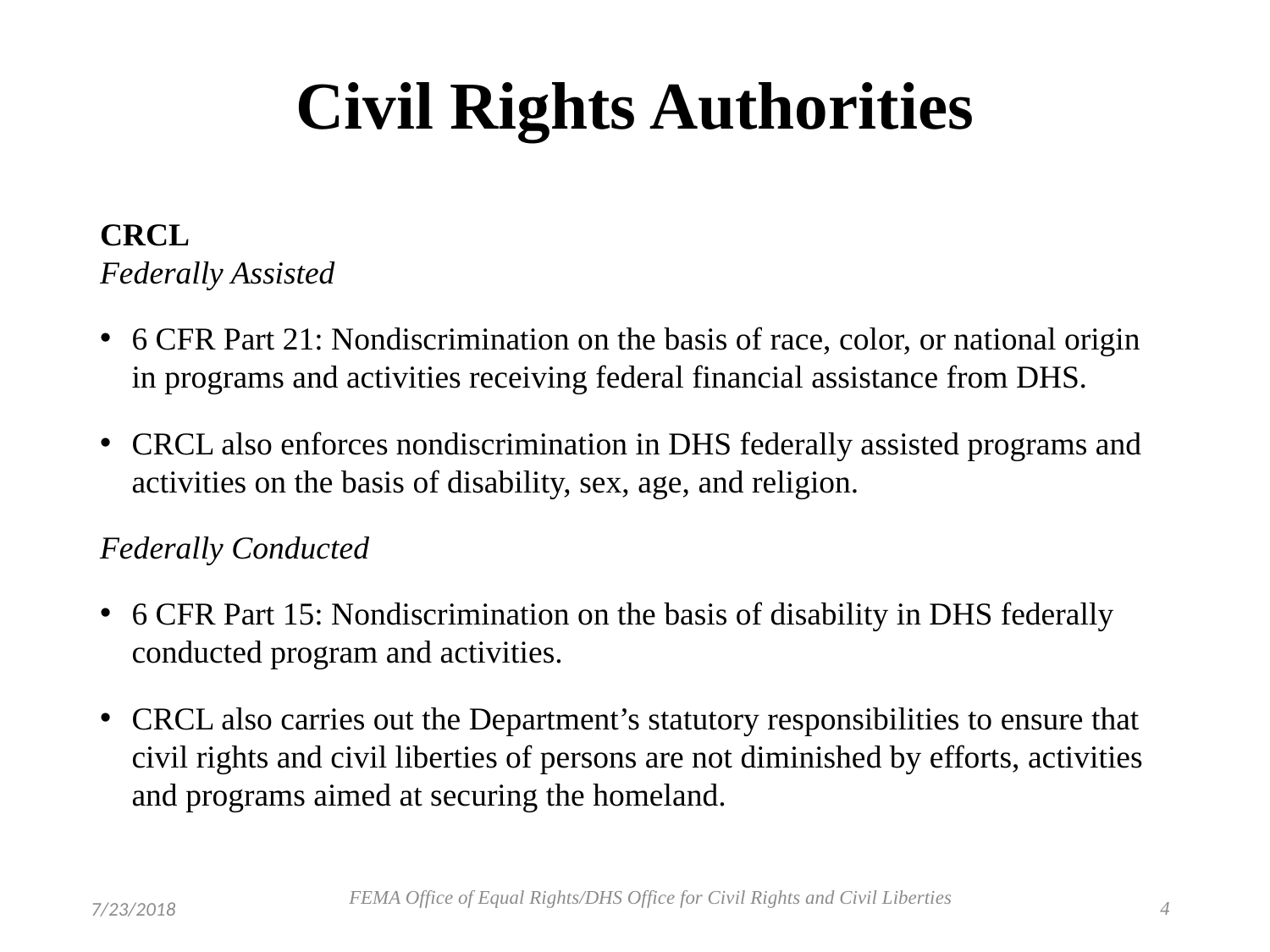

# Civil Rights Authorities
CRCL
Federally Assisted
6 CFR Part 21: Nondiscrimination on the basis of race, color, or national origin in programs and activities receiving federal financial assistance from DHS.
CRCL also enforces nondiscrimination in DHS federally assisted programs and activities on the basis of disability, sex, age, and religion.
Federally Conducted
6 CFR Part 15: Nondiscrimination on the basis of disability in DHS federally conducted program and activities.
CRCL also carries out the Department’s statutory responsibilities to ensure that civil rights and civil liberties of persons are not diminished by efforts, activities and programs aimed at securing the homeland.

4
7/23/2018
FEMA Office of Equal Rights/DHS Office for Civil Rights and Civil Liberties